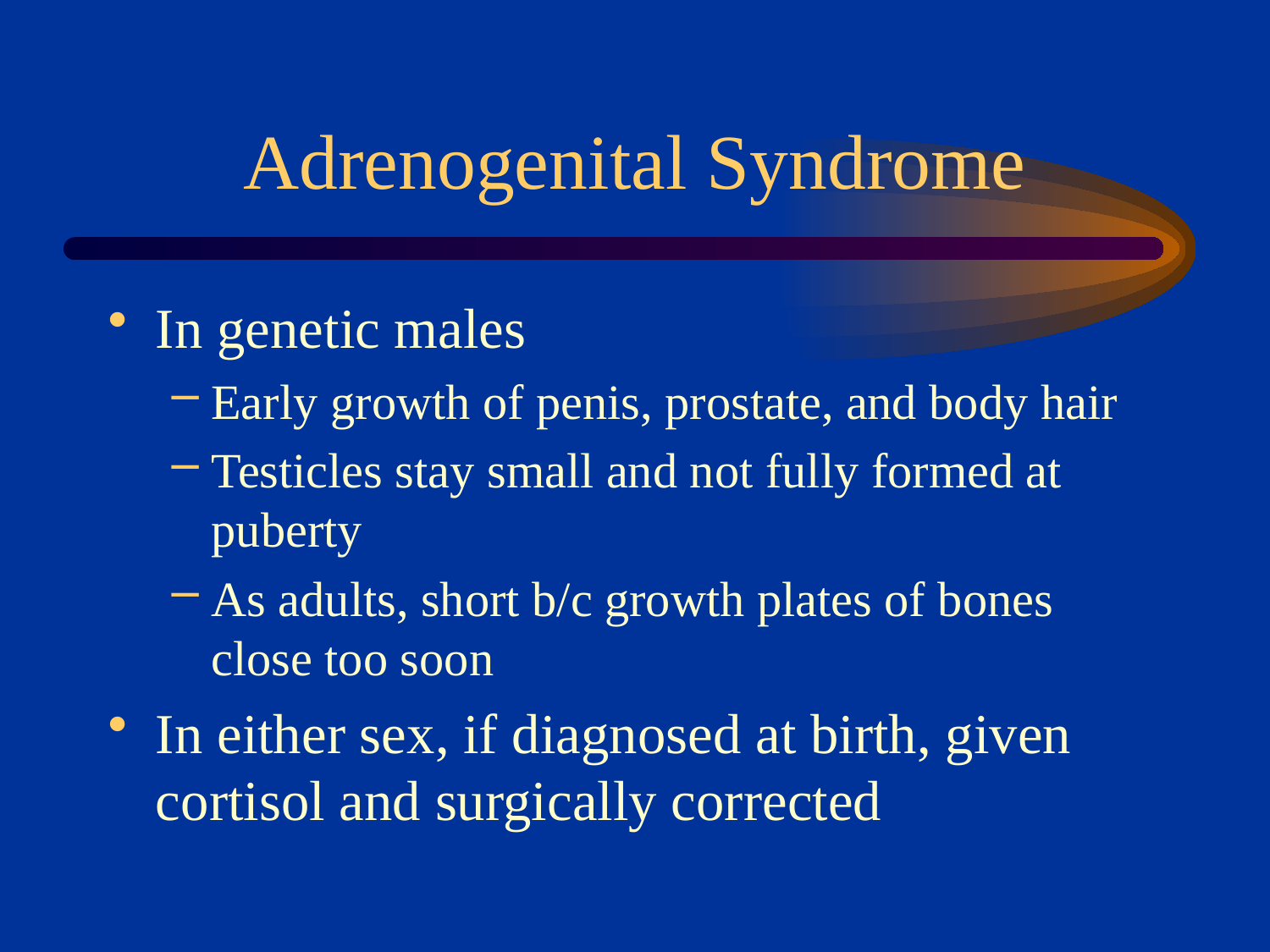

# Adrenogenital Syndrome
In genetic males
Early growth of penis, prostate, and body hair
Testicles stay small and not fully formed at puberty
As adults, short b/c growth plates of bones close too soon
In either sex, if diagnosed at birth, given cortisol and surgically corrected